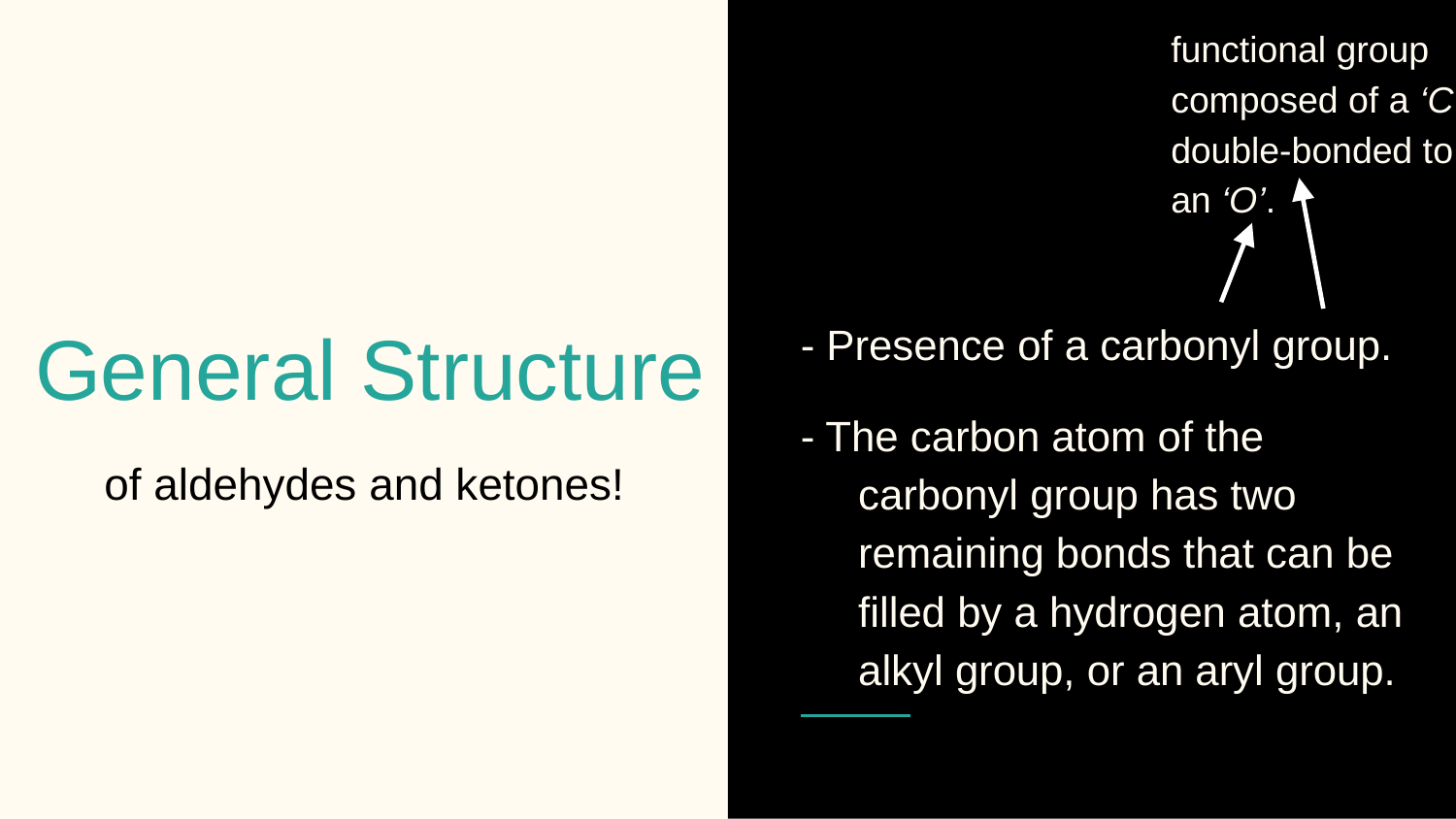

functional group composed of a ‘C’ double-bonded to an ‘O’.
- Presence of a carbonyl group.
- The carbon atom of the carbonyl group has two remaining bonds that can be filled by a hydrogen atom, an alkyl group, or an aryl group.
# General Structure
of aldehydes and ketones!